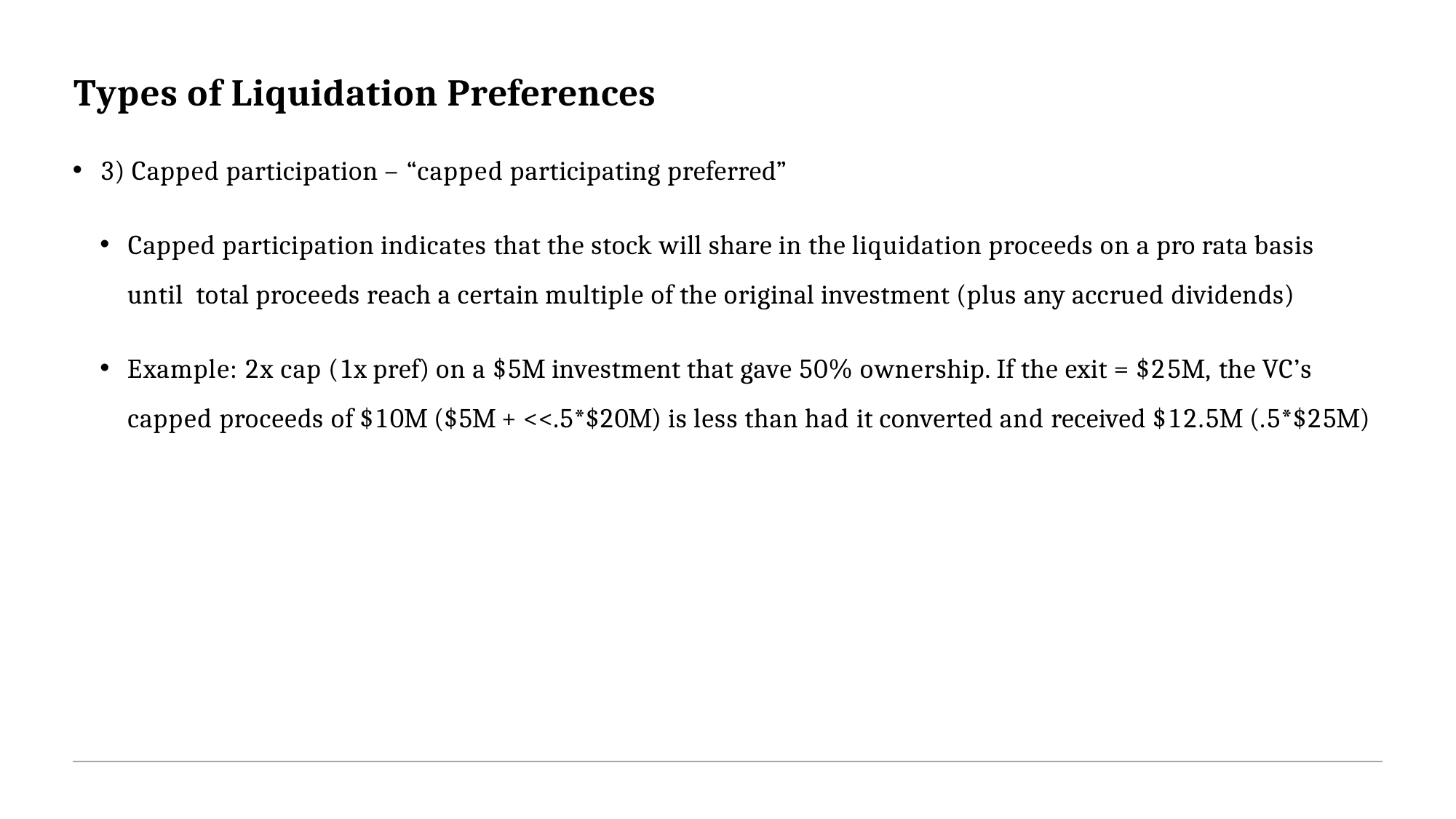

# Types of Liquidation Preferences
3) Capped participation – “capped participating preferred”
Capped participation indicates that the stock will share in the liquidation proceeds on a pro rata basis until  total proceeds reach a certain multiple of the original investment (plus any accrued dividends)
Example: 2x cap (1x pref) on a $5M investment that gave 50% ownership. If the exit = $25M, the VC’s  capped proceeds of $10M ($5M + <<.5*$20M) is less than had it converted and received $12.5M (.5*$25M)